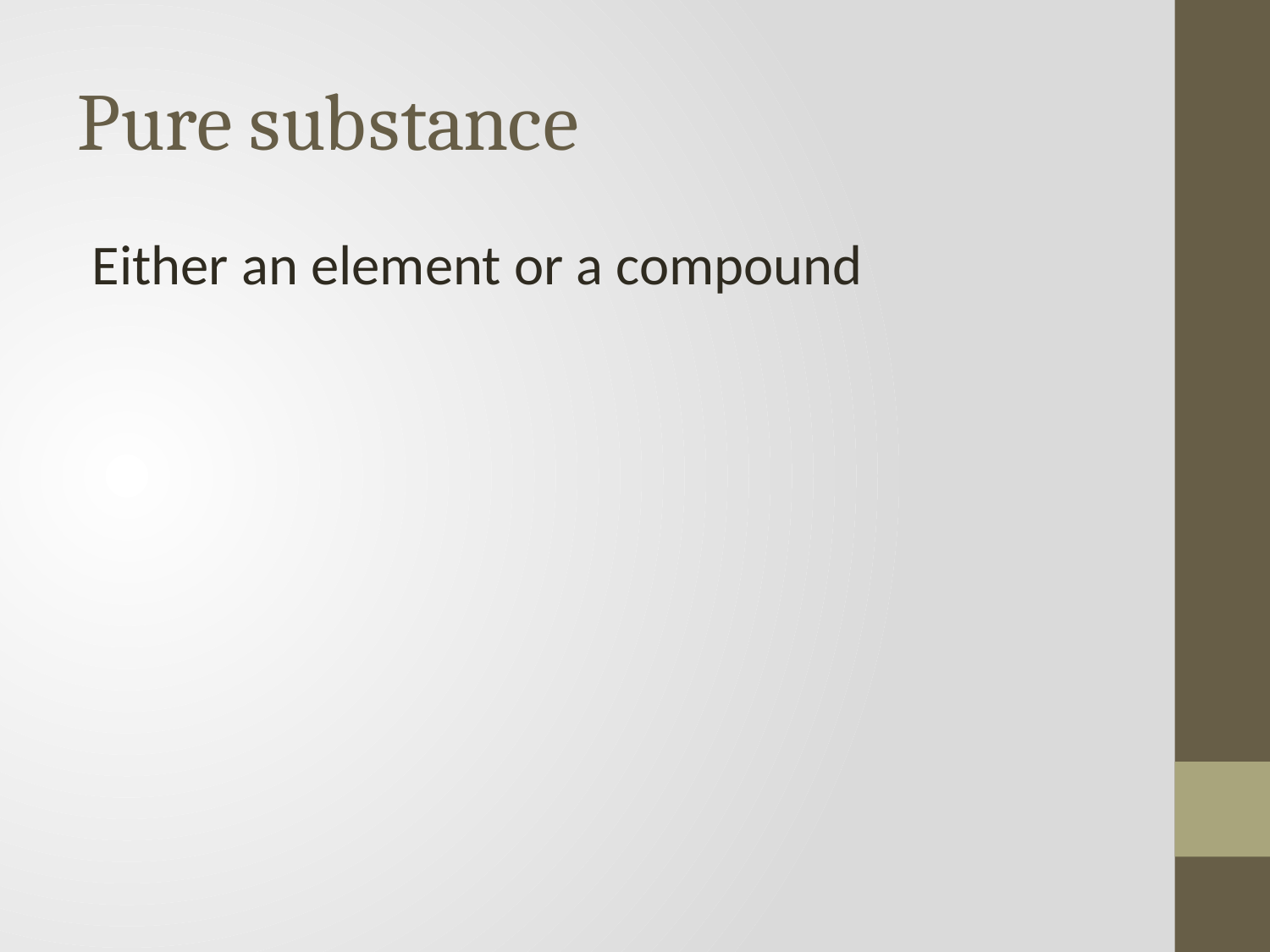

# Pure substance
Either an element or a compound